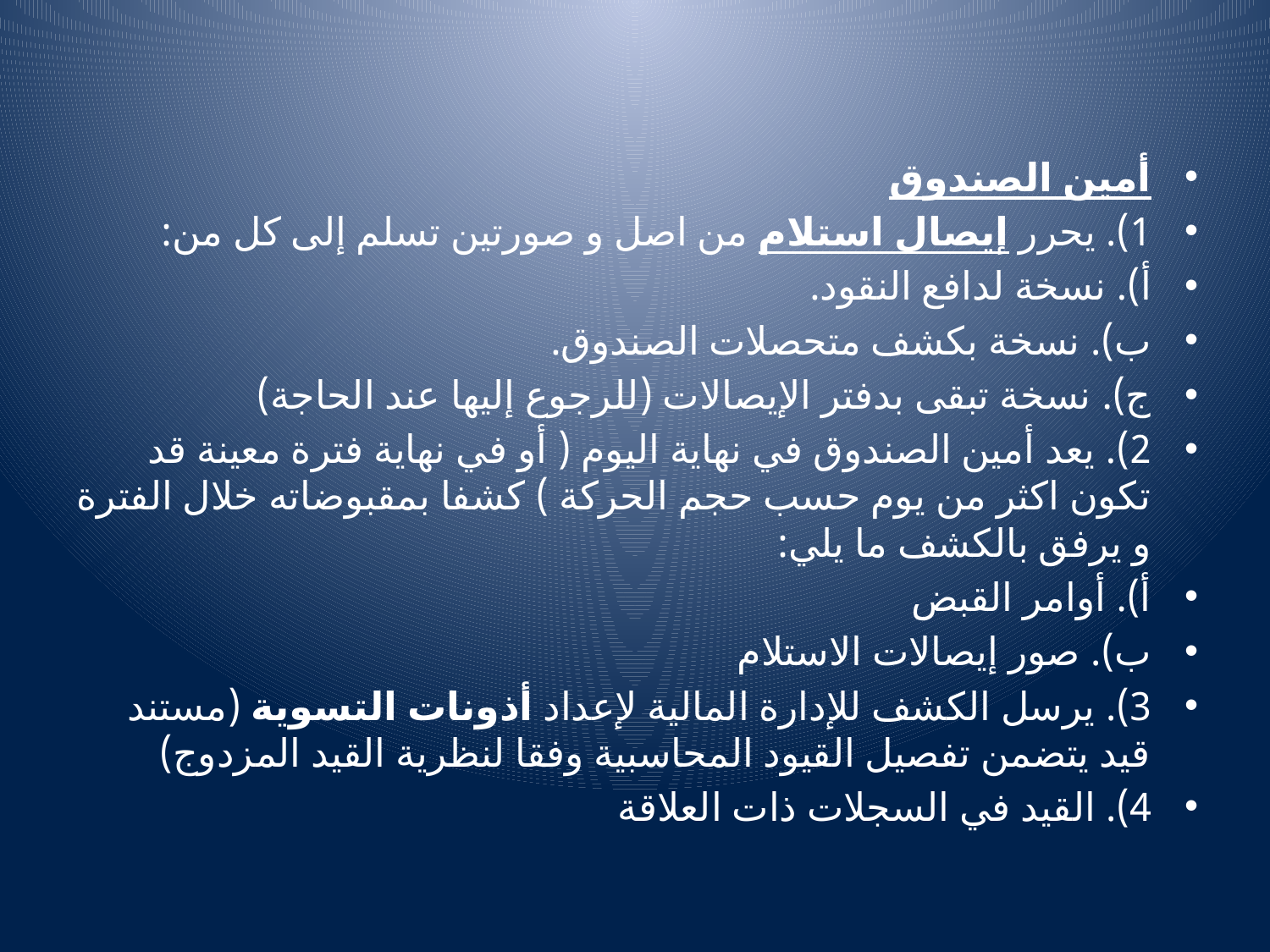

#
أمين الصندوق
1). يحرر إيصال استلام من اصل و صورتين تسلم إلى كل من:
أ). نسخة لدافع النقود.
ب). نسخة بكشف متحصلات الصندوق.
ج). نسخة تبقى بدفتر الإيصالات (للرجوع إليها عند الحاجة)
2). يعد أمين الصندوق في نهاية اليوم ( أو في نهاية فترة معينة قد تكون اكثر من يوم حسب حجم الحركة ) كشفا بمقبوضاته خلال الفترة و يرفق بالكشف ما يلي:
أ). أوامر القبض
ب). صور إيصالات الاستلام
3). يرسل الكشف للإدارة المالية لإعداد أذونات التسوية (مستند قيد يتضمن تفصيل القيود المحاسبية وفقا لنظرية القيد المزدوج)
4). القيد في السجلات ذات العلاقة